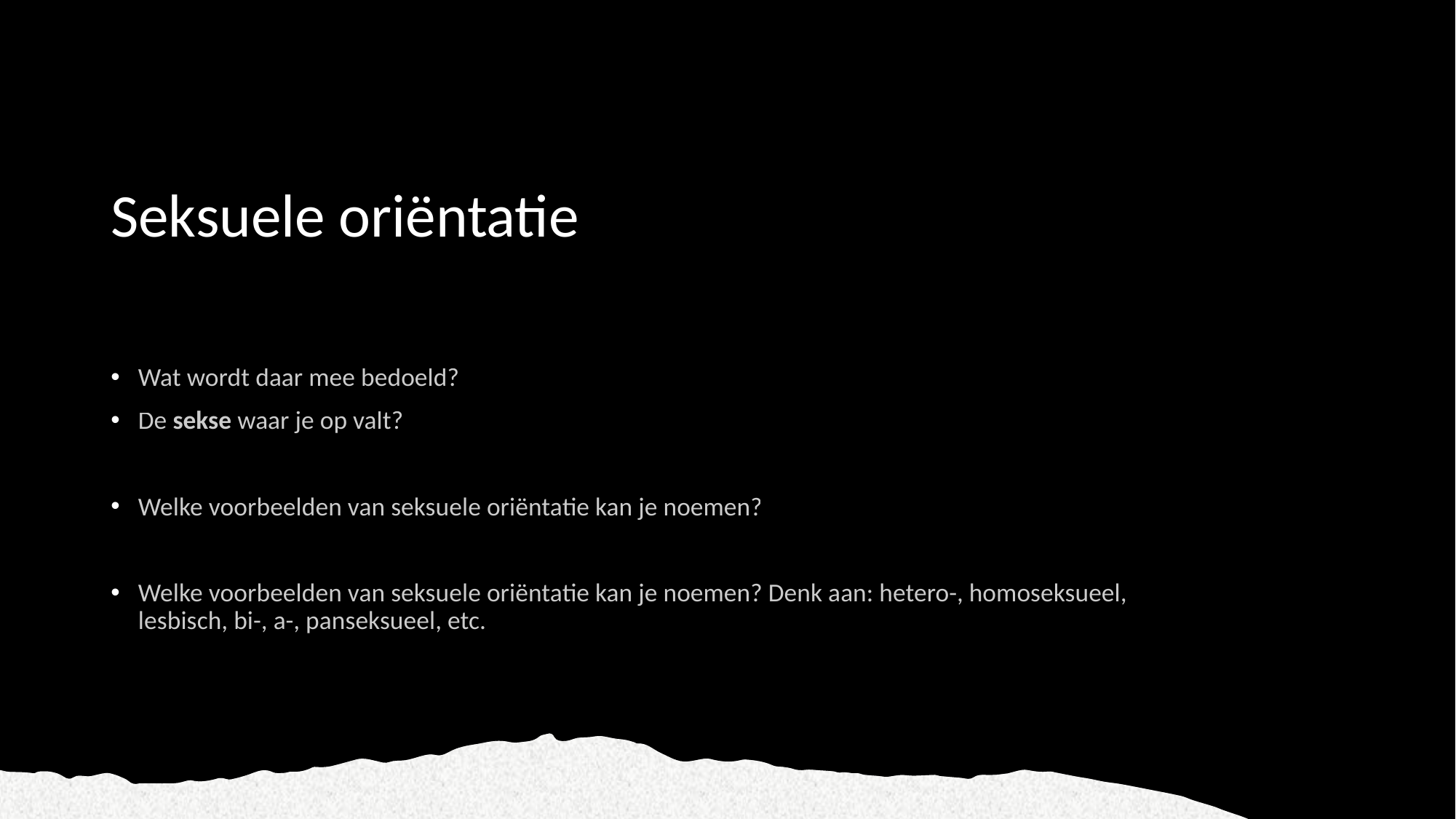

# Seksuele oriëntatie
Wat wordt daar mee bedoeld?
De sekse waar je op valt?

Welke voorbeelden van seksuele oriëntatie kan je noemen?

Welke voorbeelden van seksuele oriëntatie kan je noemen? Denk aan: hetero-, homoseksueel, lesbisch, bi-, a-, panseksueel, etc.